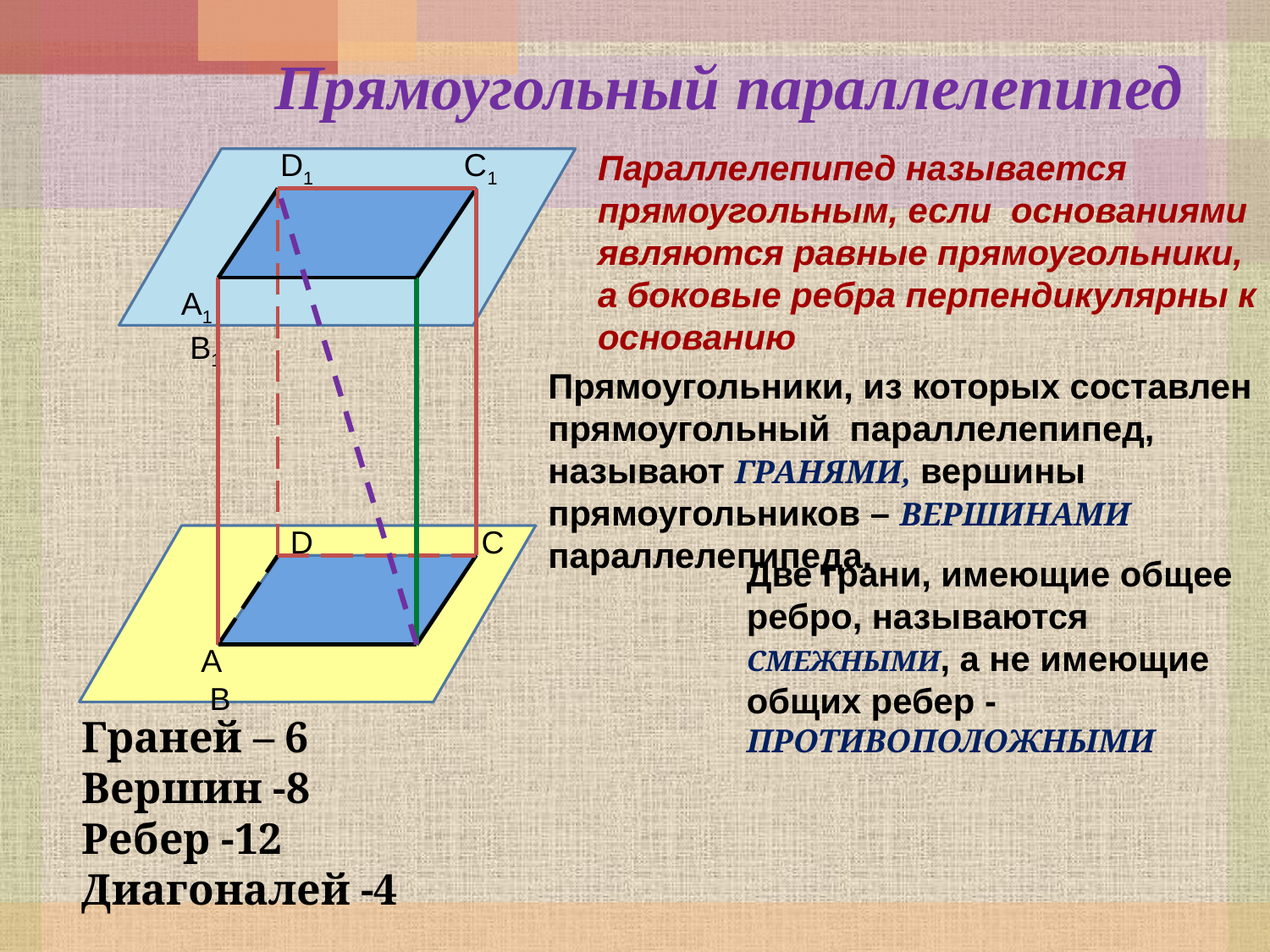

Прямоугольный параллелепипед
D1                 C1
Параллелепипед называется прямоугольным, если  основаниями являются равные прямоугольники, а боковые ребра перпендикулярны к основанию

А1                             В1
Прямоугольники, из которых составлен прямоугольный  параллелепипед, называют ГРАНЯМИ, вершины прямоугольников – ВЕРШИНАМИ параллелепипеда.
D                   C

Две грани, имеющие общее ребро, называются СМЕЖНЫМИ, а не имеющие общих ребер - ПРОТИВОПОЛОЖНЫМИ

А                          В
Граней – 6
Вершин -8
Ребер -12
Диагоналей -4